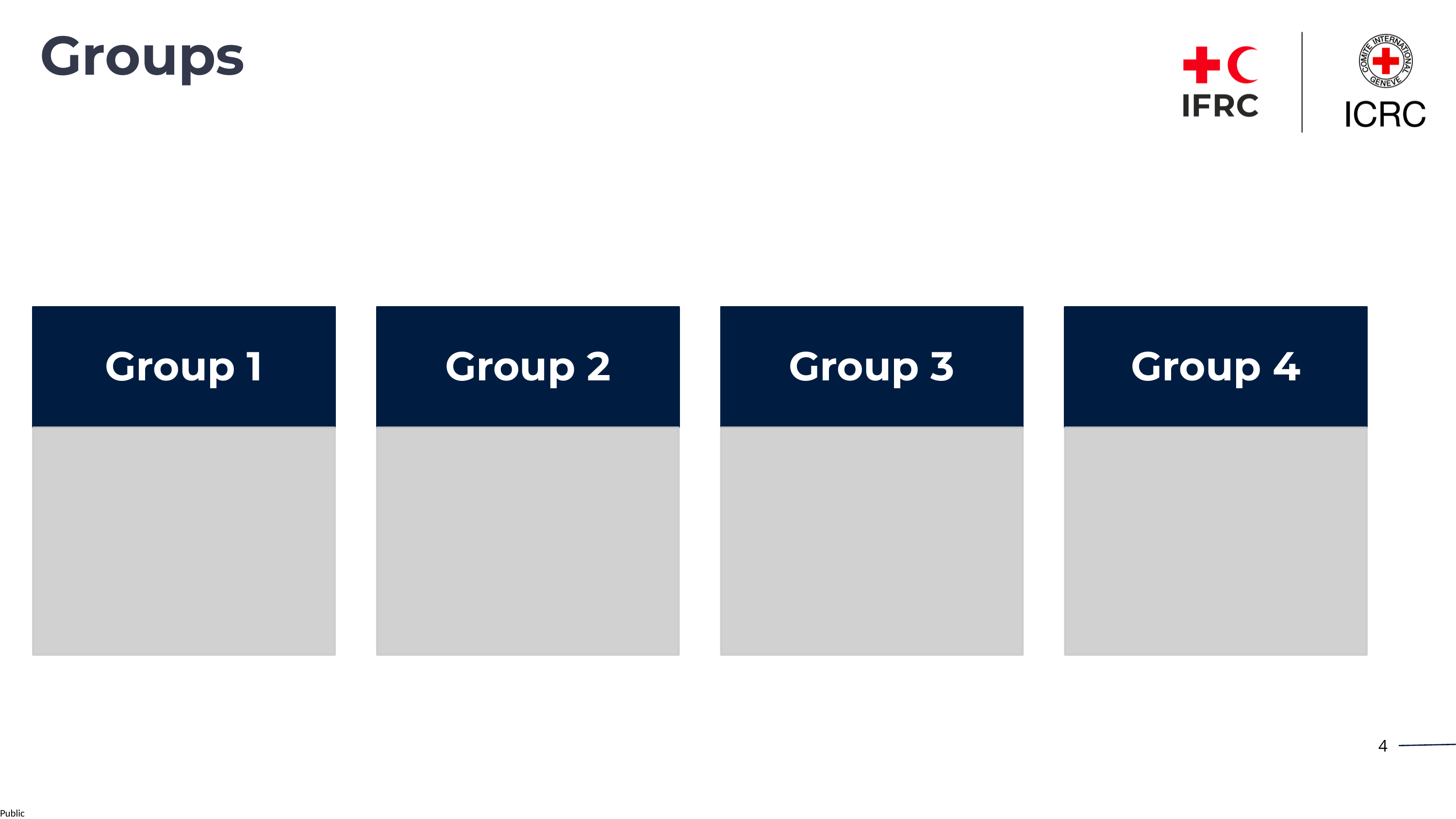

Groups
Group 1

Group 2

Group 3

Group 4